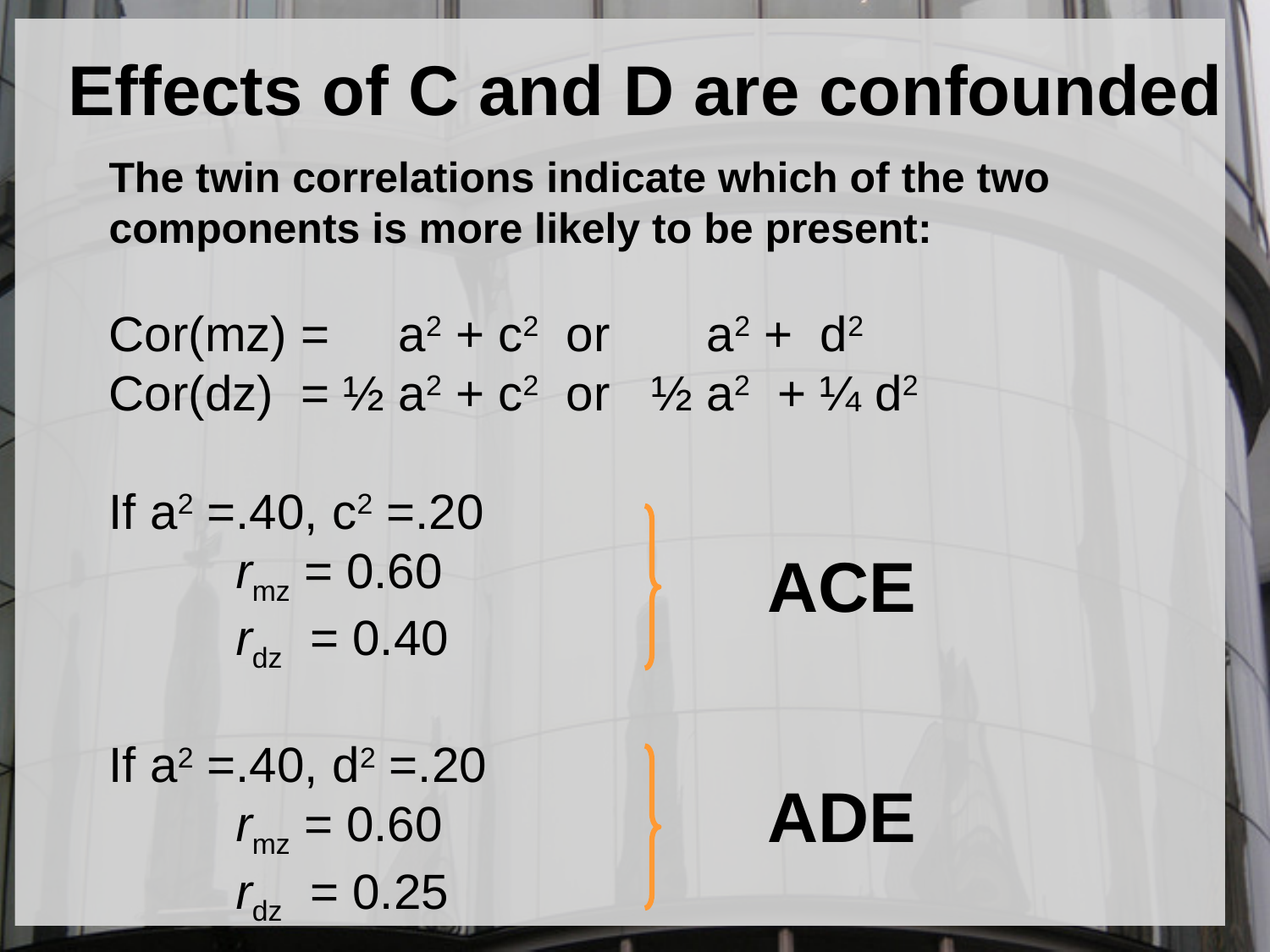

Effects of C and D are confounded
The twin correlations indicate which of the two
components is more likely to be present:

Cor(mz) =     a2 + c2  or       a2 +  d2
Cor(dz)  = ½ a2 + c2  or   ½ a2  + ¼ d2

If a2 =.40, c2 =.20
 	rmz = 0.60
 	rdz  = 0.40

If a2 =.40, d2 =.20
 	rmz = 0.60
 	rdz  = 0.25

ACE

ADE